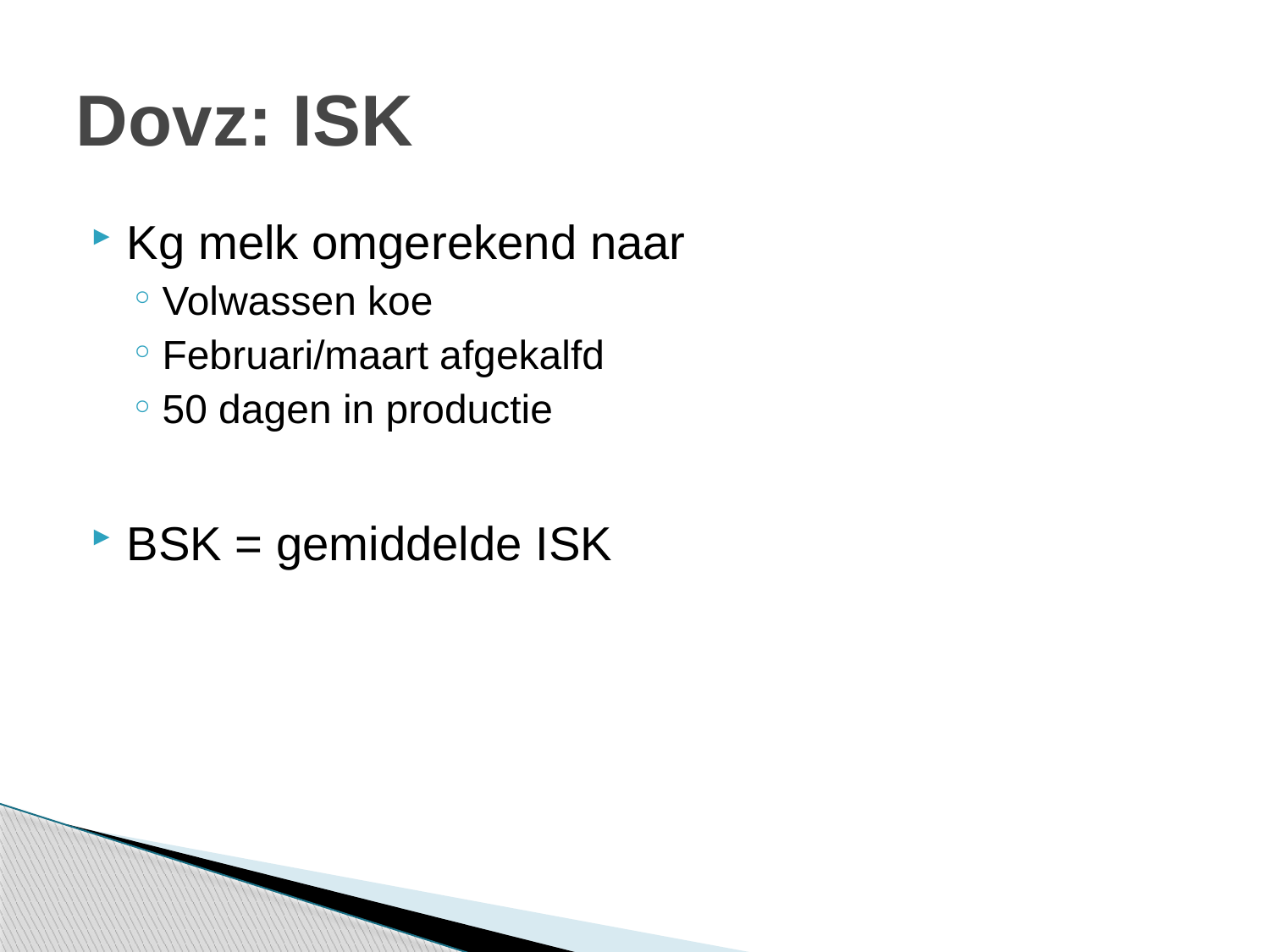

# Dovz: ISK
Kg melk omgerekend naar
Volwassen koe
Februari/maart afgekalfd
50 dagen in productie

BSK = gemiddelde ISK